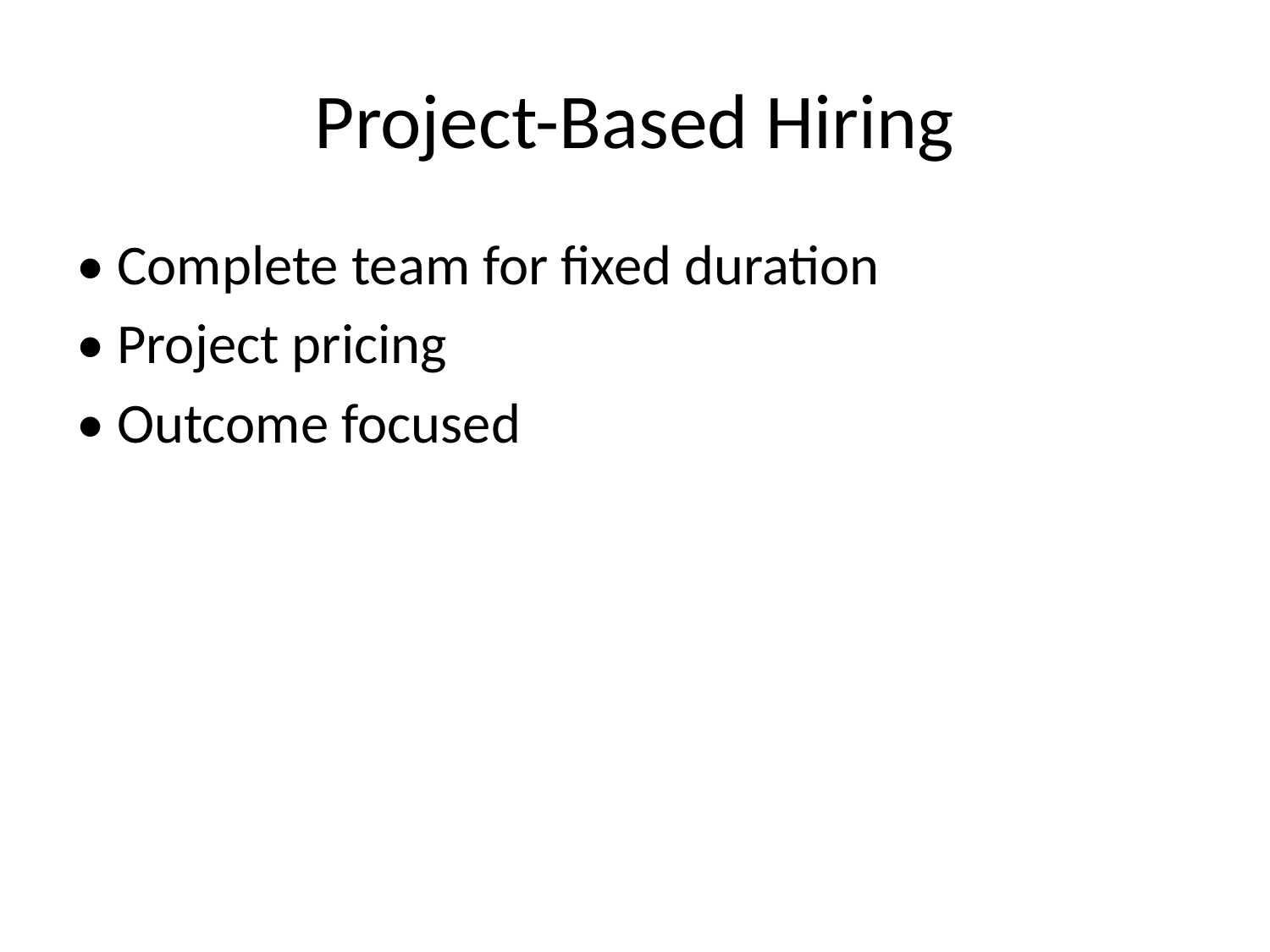

# Project-Based Hiring
• Complete team for fixed duration
• Project pricing
• Outcome focused